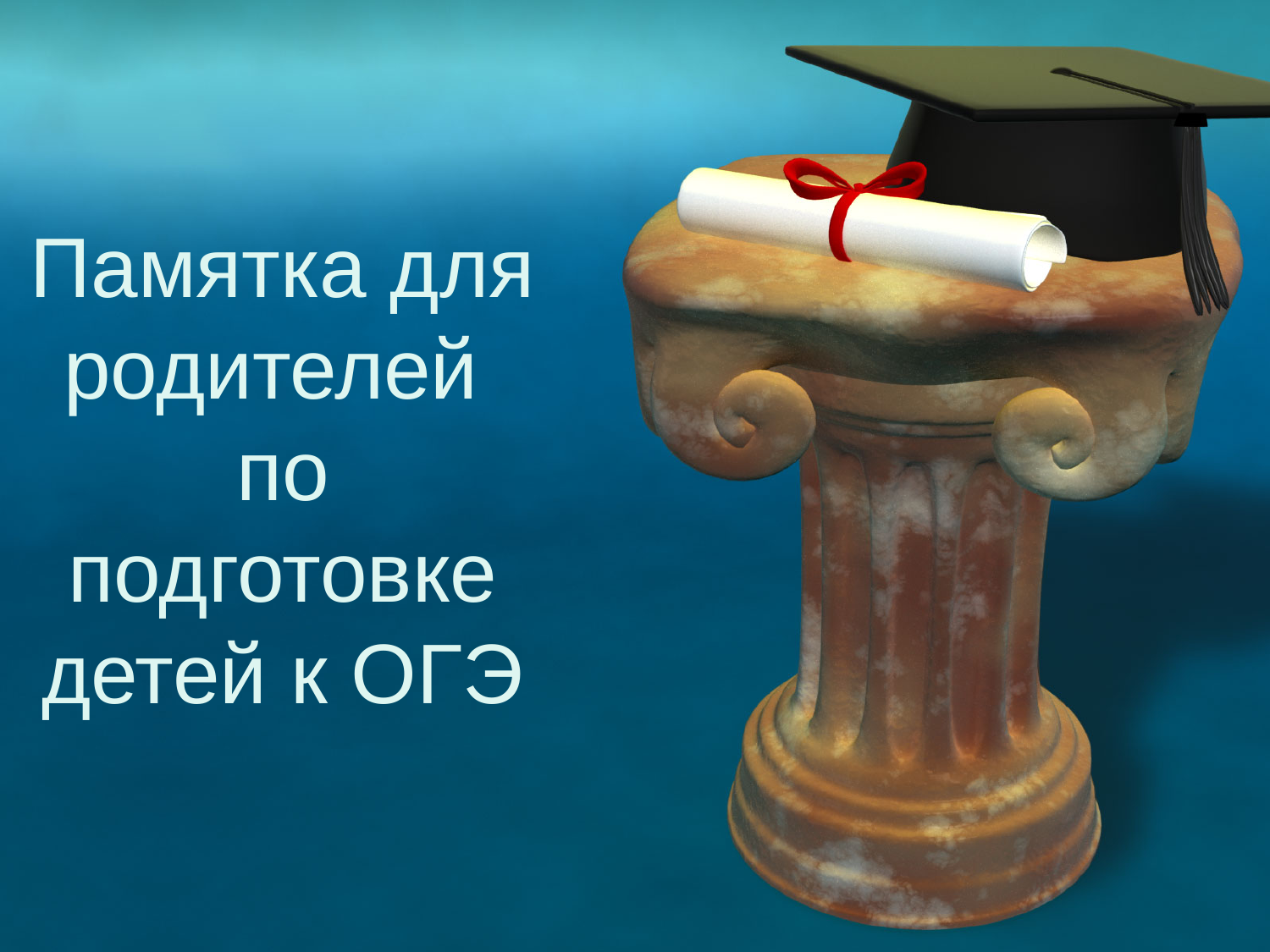

# Памятка для родителей по подготовке детей к ОГЭ